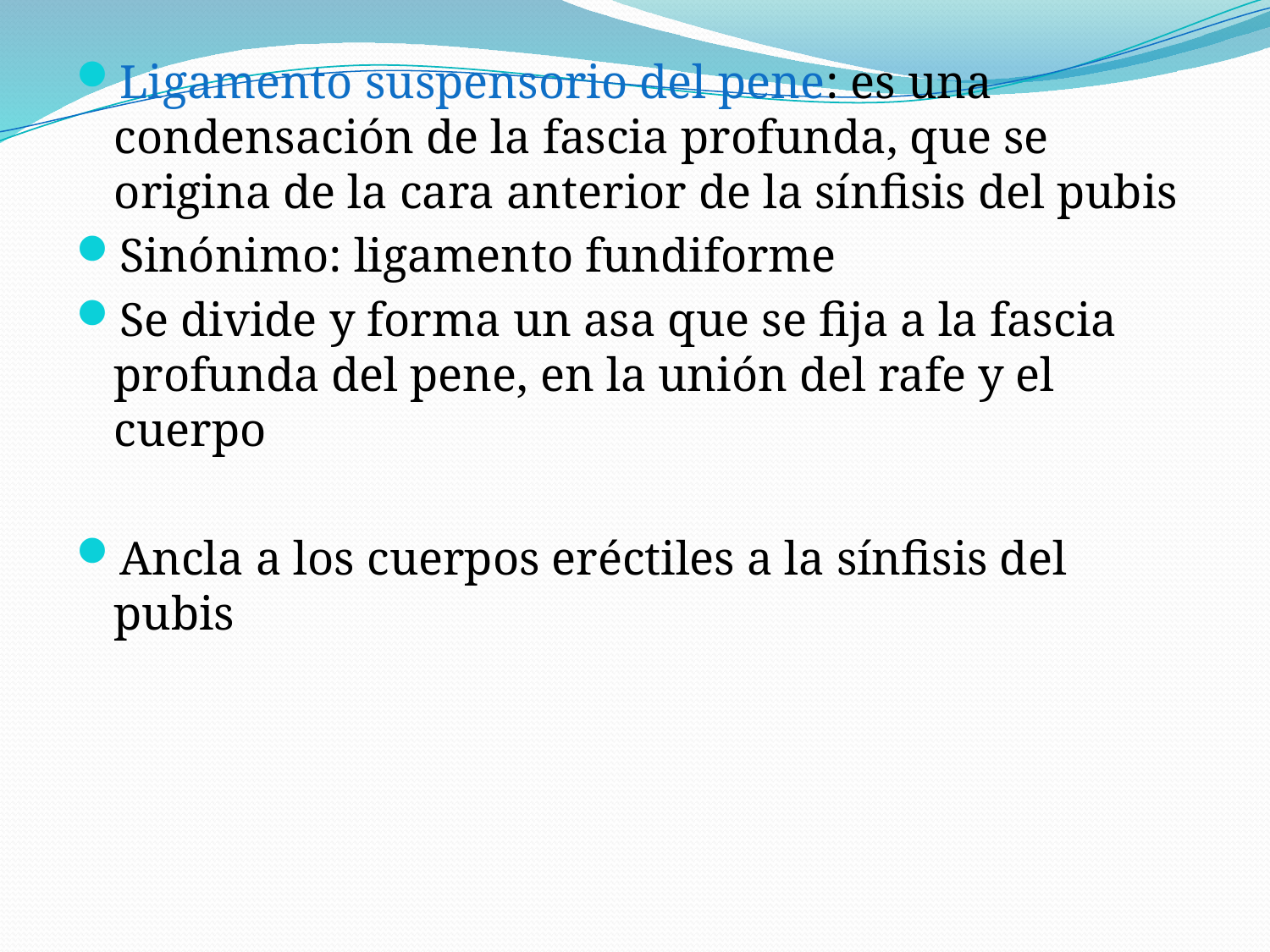

Ligamento suspensorio del pene: es una condensación de la fascia profunda, que se origina de la cara anterior de la sínfisis del pubis
Sinónimo: ligamento fundiforme
Se divide y forma un asa que se fija a la fascia profunda del pene, en la unión del rafe y el cuerpo

Ancla a los cuerpos eréctiles a la sínfisis del pubis